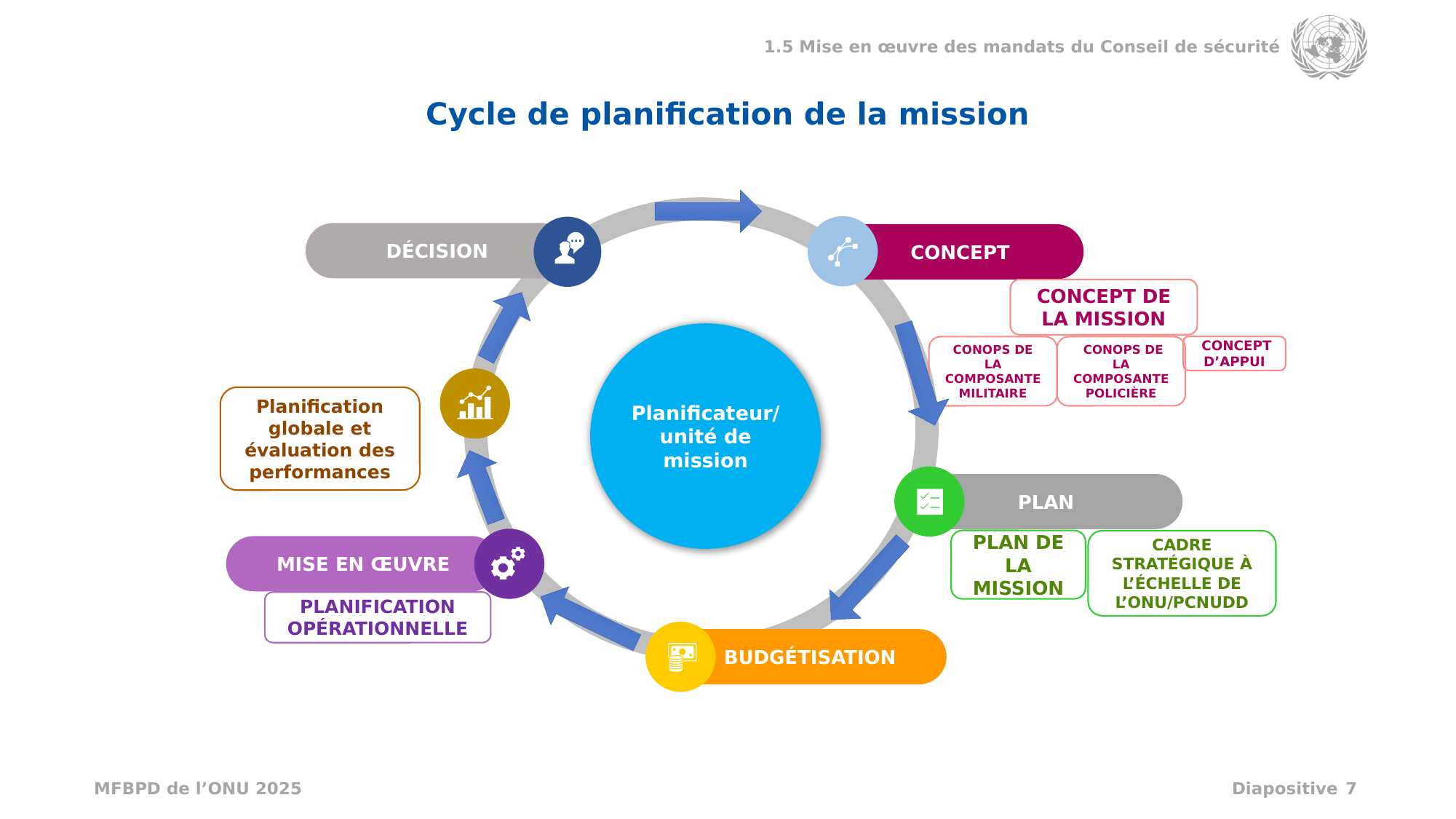

Cycle de planification de la mission

DÉCISION
    CONCEPT

CONCEPT DE LA MISSION

Planificateur/ unité de mission
 CONCEPT D’APPUI
CONOPS DE LA COMPOSANTE MILITAIRE
 CONOPS DE LA COMPOSANTE POLICIÈRE

Planification globale et évaluation des performances

PLAN

PLAN DE LA MISSION
CADRE STRATÉGIQUE À L’ÉCHELLE DE L’ONU/PCNUDD
      MISE EN ŒUVRE

PLANIFICATION OPÉRATIONNELLE

BUDGÉTISATION